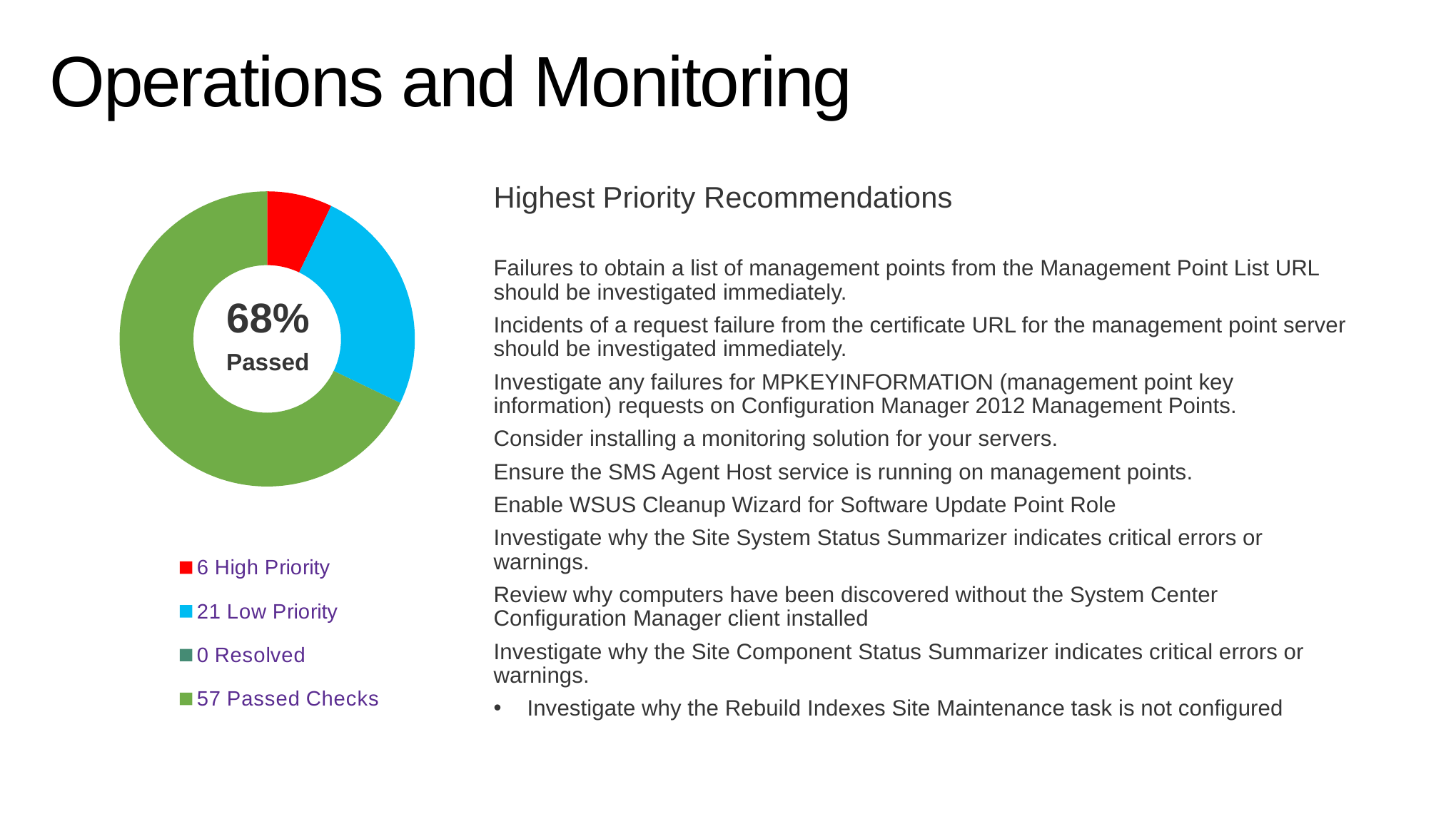

# Operations and Monitoring

### Chart

| Category | Column1 |
|---|---|
| 6 High Priority  | 6.0 |
|  | None |
| 21 Low Priority | 21.0 |
|  | None |
| 0 Resolved | 0.0 |
|  | None |
| 57 Passed Checks | 57.0 |
Highest Priority Recommendations

Failures to obtain a list of management points from the Management Point List URL should be investigated immediately.
Incidents of a request failure from the certificate URL for the management point server should be investigated immediately.
Investigate any failures for MPKEYINFORMATION (management point key information) requests on Configuration Manager 2012 Management Points.
Consider installing a monitoring solution for your servers.
Ensure the SMS Agent Host service is running on management points.
Enable WSUS Cleanup Wizard for Software Update Point Role
Investigate why the Site System Status Summarizer indicates critical errors or warnings.
Review why computers have been discovered without the System Center Configuration Manager client installed
Investigate why the Site Component Status Summarizer indicates critical errors or warnings.
Investigate why the Rebuild Indexes Site Maintenance task is not configured
68%
Passed